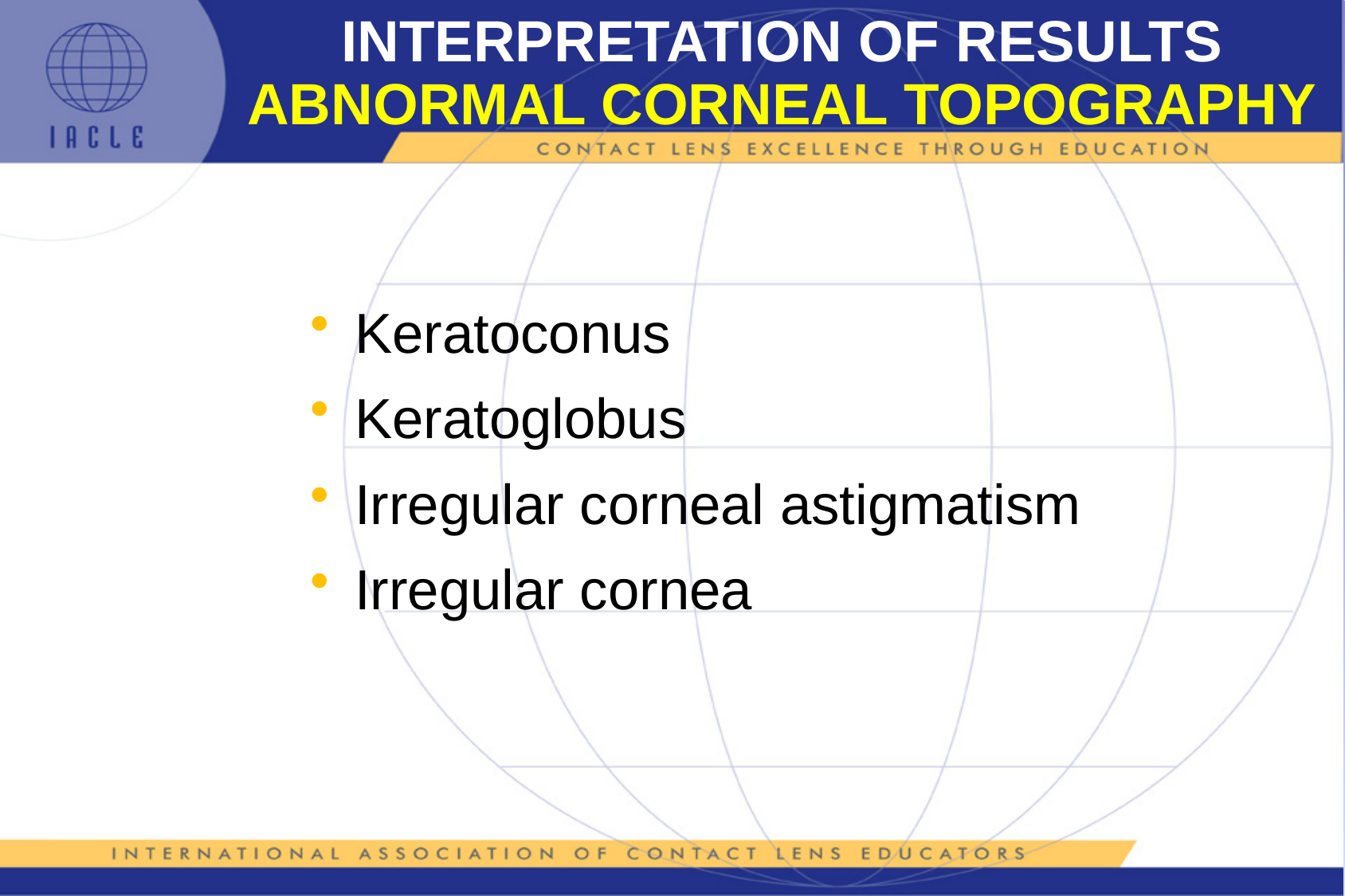

# INTERPRETATION OF RESULTS ABNORMAL CORNEAL TOPOGRAPHY
Keratoconus
Keratoglobus
Irregular corneal astigmatism
Irregular cornea